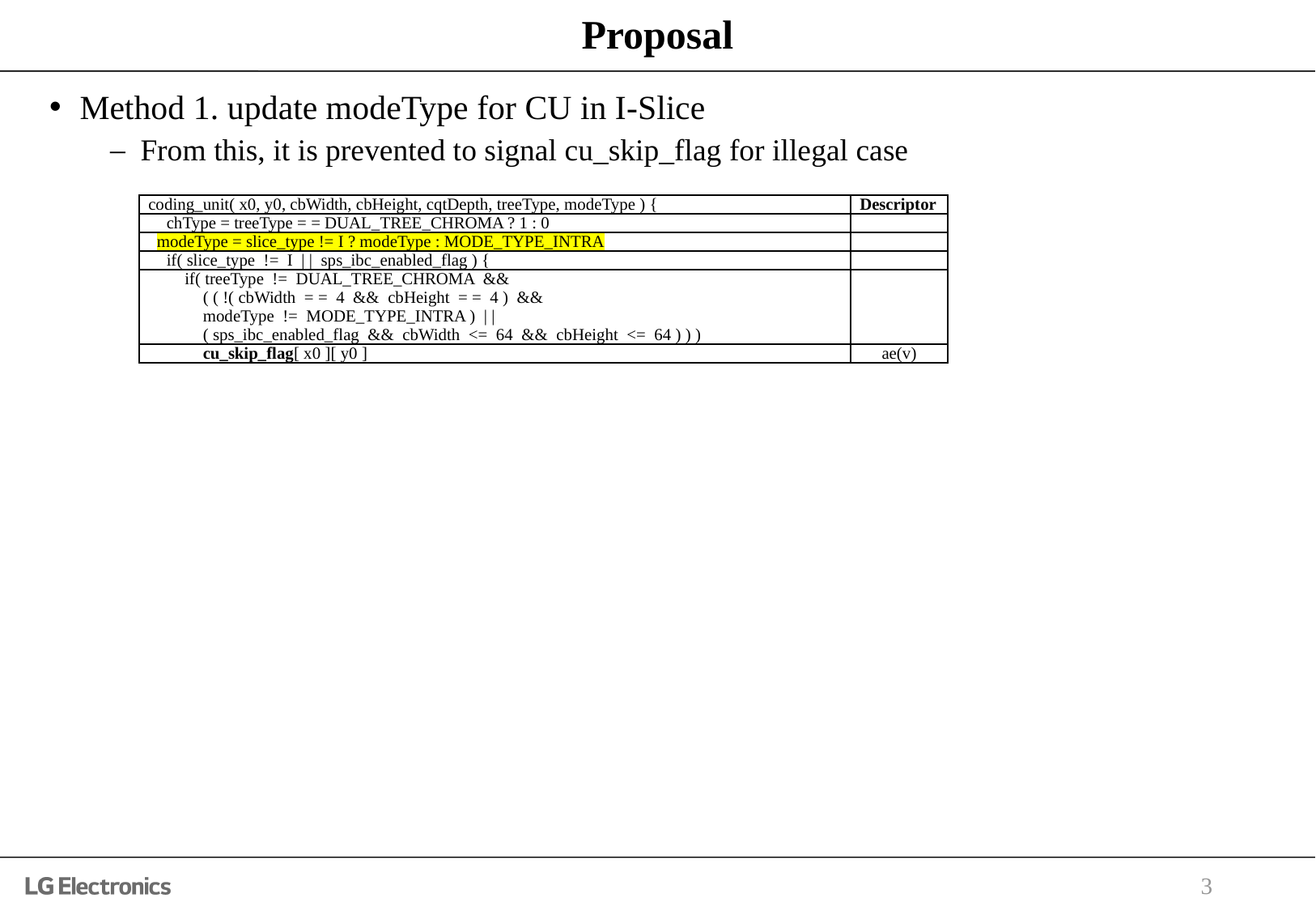

# Proposal
Method 1. update modeType for CU in I-Slice
From this, it is prevented to signal cu_skip_flag for illegal case
| coding\_unit( x0, y0, cbWidth, cbHeight, cqtDepth, treeType, modeType ) { | Descriptor |
| --- | --- |
| chType = treeType = = DUAL\_TREE\_CHROMA ? 1 : 0 |  |
| modeType = slice\_type != I ? modeType : MODE\_TYPE\_INTRA |  |
| if( slice\_type != I | | sps\_ibc\_enabled\_flag ) { |  |
| if( treeType != DUAL\_TREE\_CHROMA && ( ( !( cbWidth = = 4 && cbHeight = = 4 ) && modeType != MODE\_TYPE\_INTRA ) | | ( sps\_ibc\_enabled\_flag && cbWidth <= 64 && cbHeight <= 64 ) ) ) |  |
| cu\_skip\_flag[ x0 ][ y0 ] | ae(v) |
3